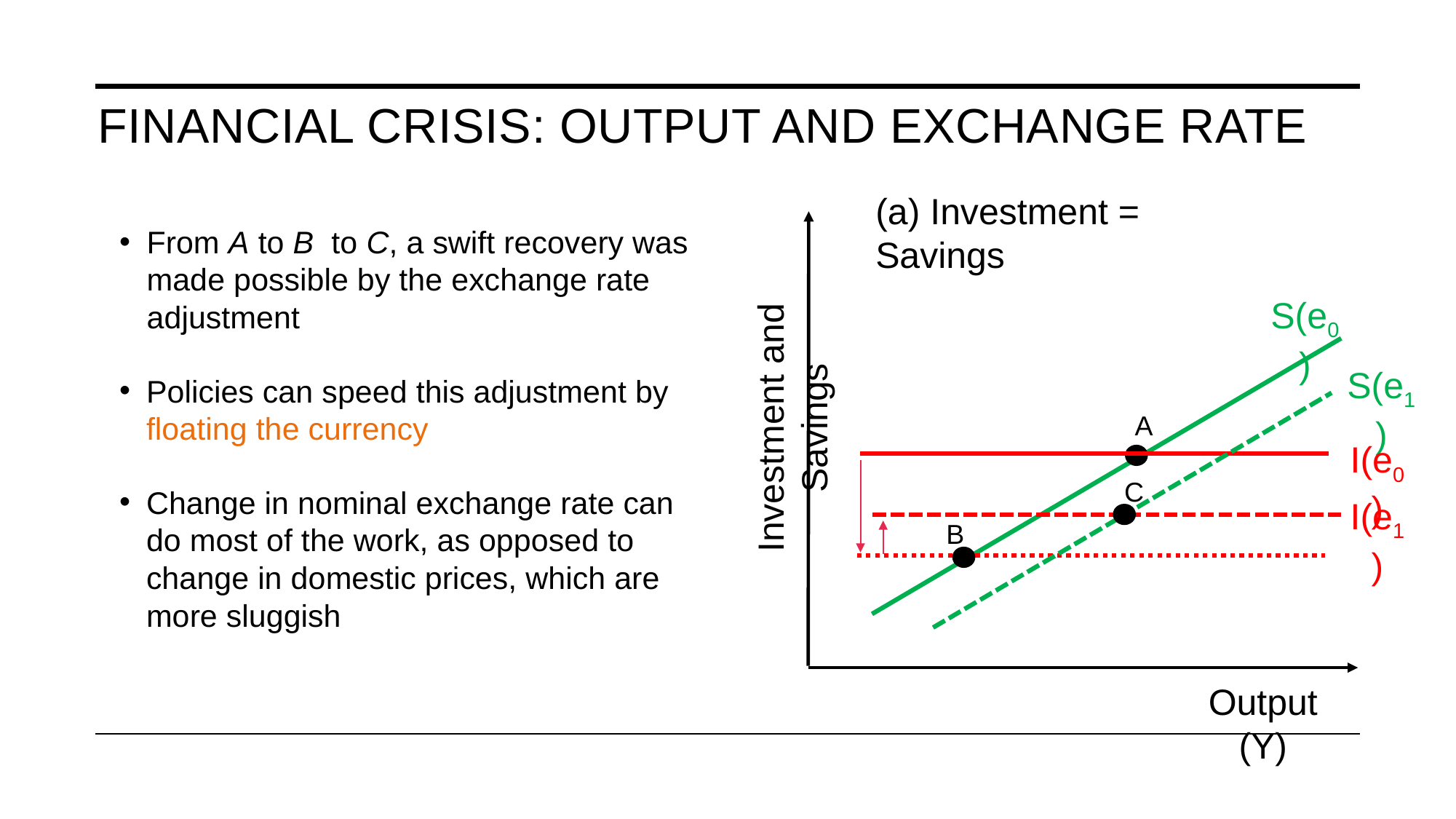

# Financial crisis: output and exchange rate
(a) Investment = Savings

S(e0)

S(e1)

A
Investment and Savings
I(e0)

C
I(e1)

B

Output (Y)
From A to B  to C, a swift recovery was made possible by the exchange rate adjustment
Policies can speed this adjustment by floating the currency
Change in nominal exchange rate can do most of the work, as opposed to change in domestic prices, which are more sluggish